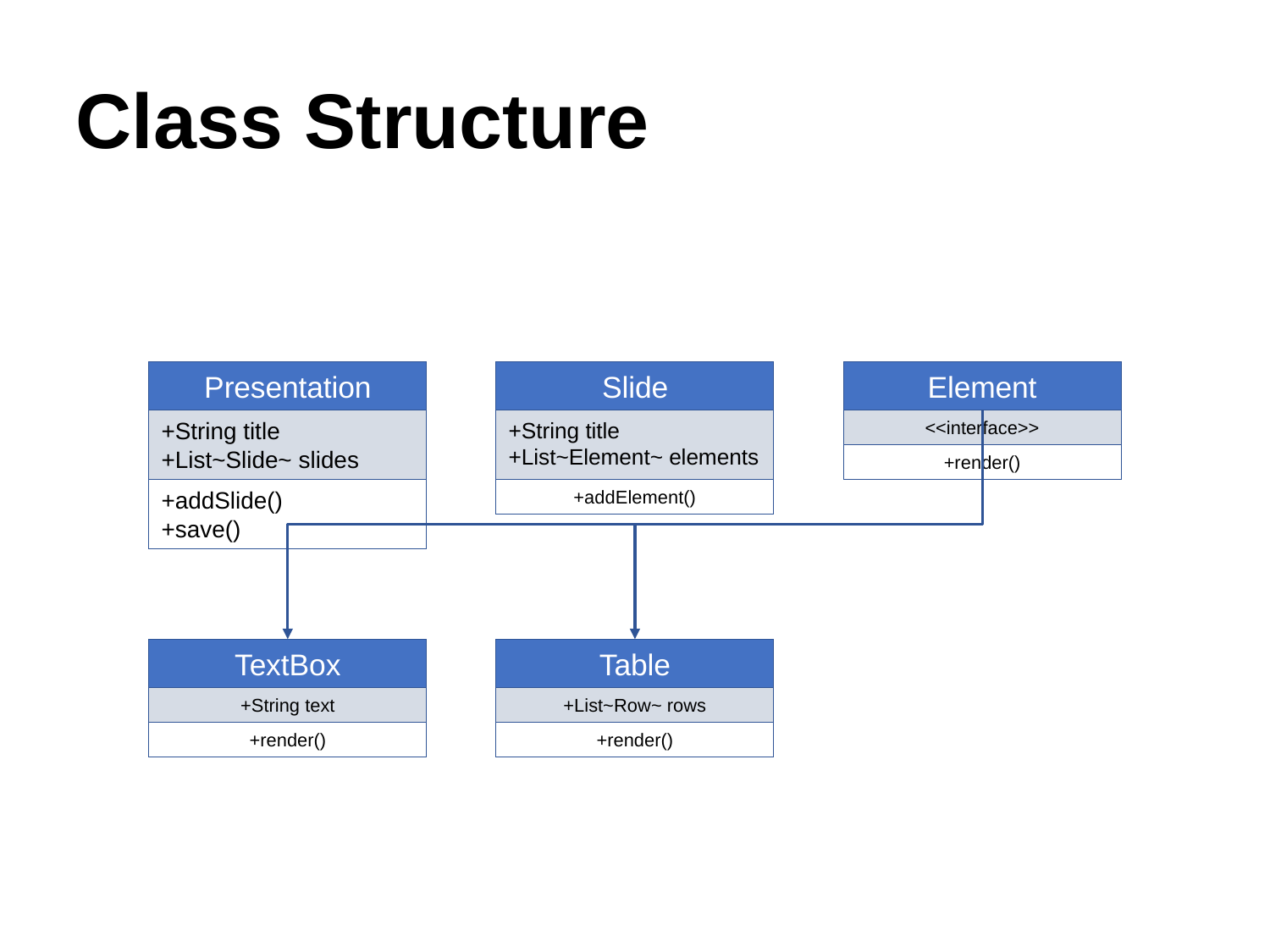

Class Structure
Presentation
Slide
Element
+String title
+List~Slide~ slides
+String title
+List~Element~ elements
<<interface>>
+render()
+addSlide()
+save()
+addElement()
TextBox
Table
+String text
+List~Row~ rows
+render()
+render()